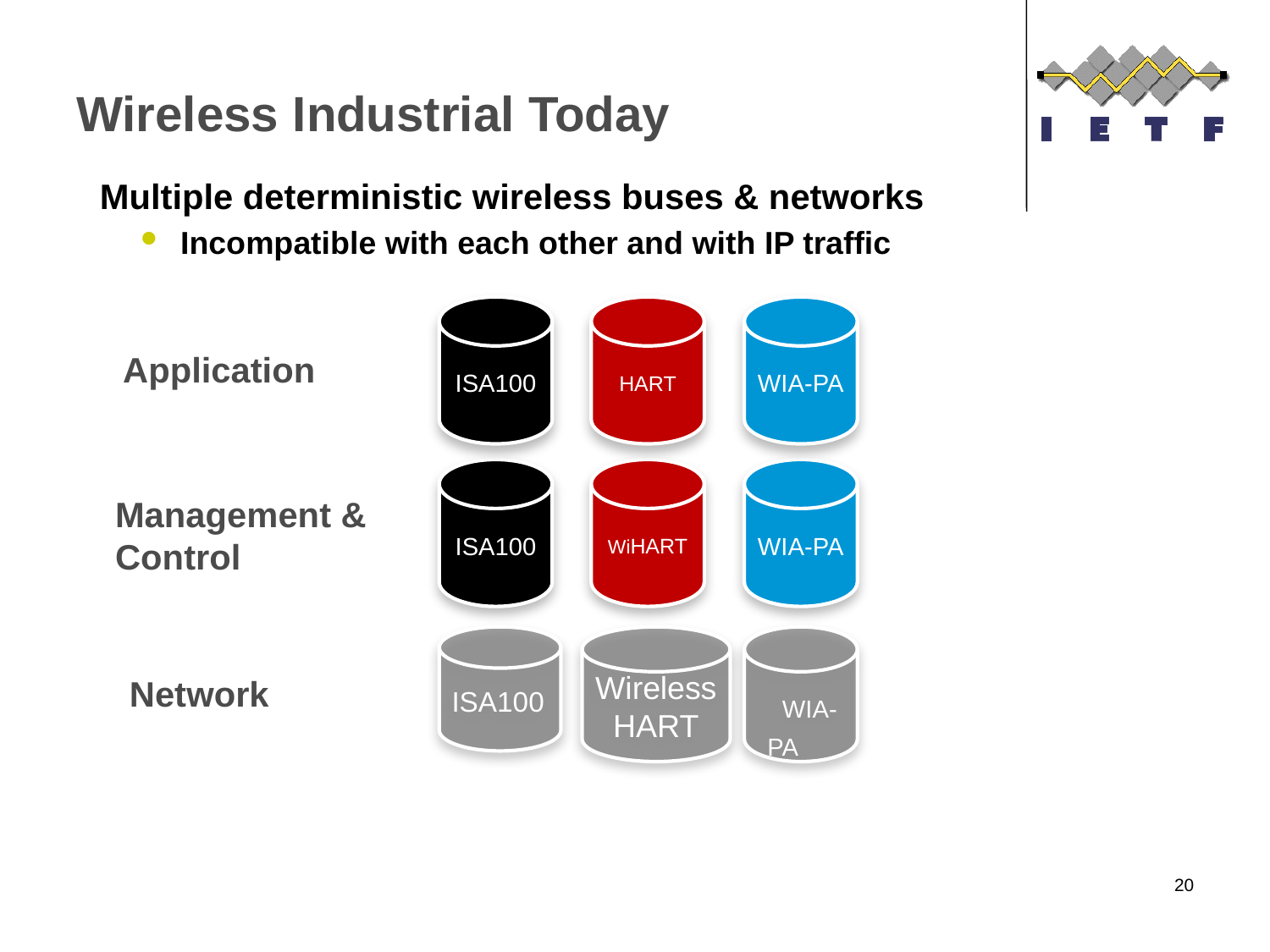

# Wireless Industrial Today
Multiple deterministic wireless buses & networks
Incompatible with each other and with IP traffic
ISA100
HART
WIA-PA
ISA100
WiHART
WIA-PA
  ISA100
Wireless
HART
            WIA-PA
Application
Management &
Control
Network
20